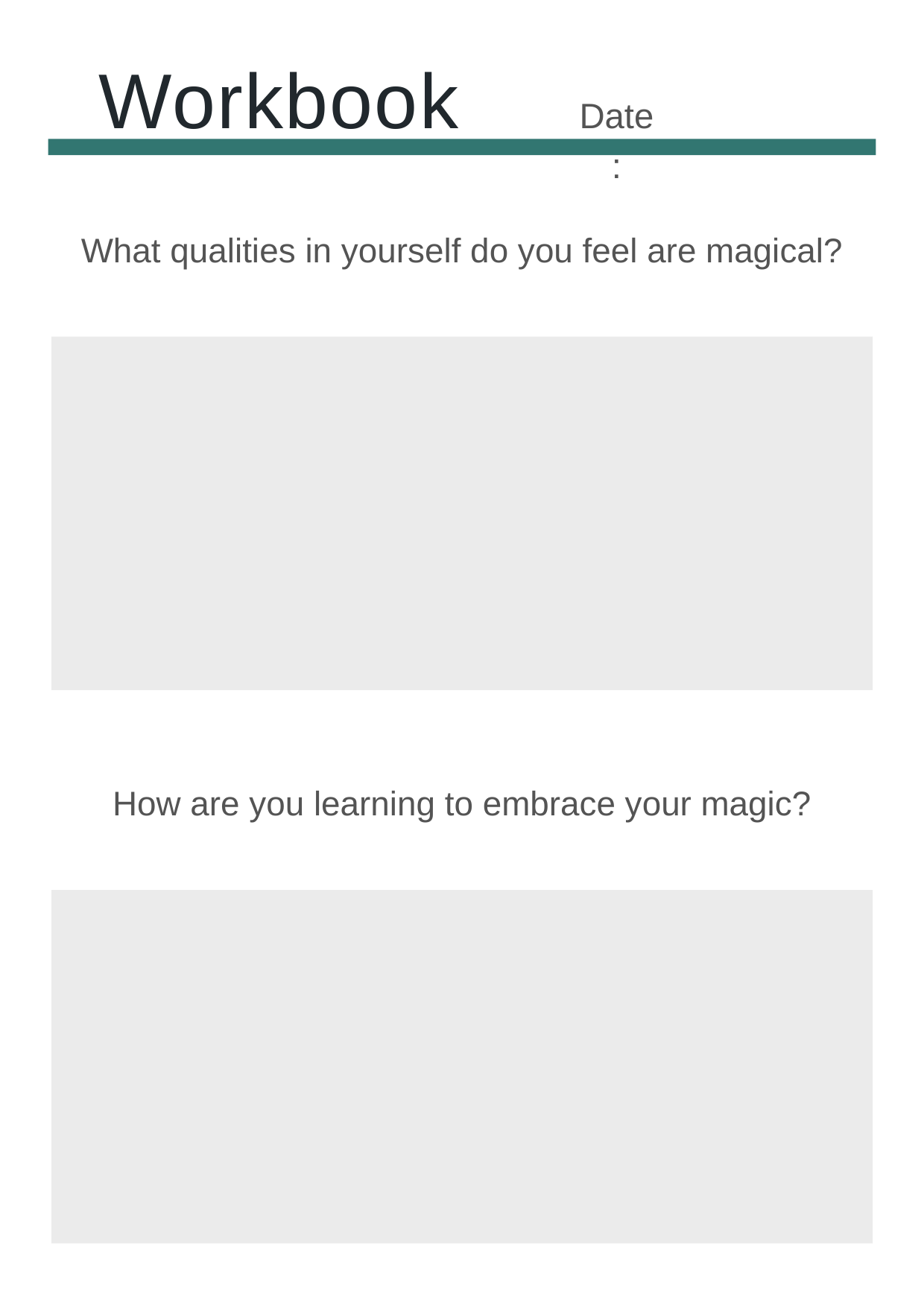

Workbook
Date:

What qualities in yourself do you feel are magical?

How are you learning to embrace your magic?